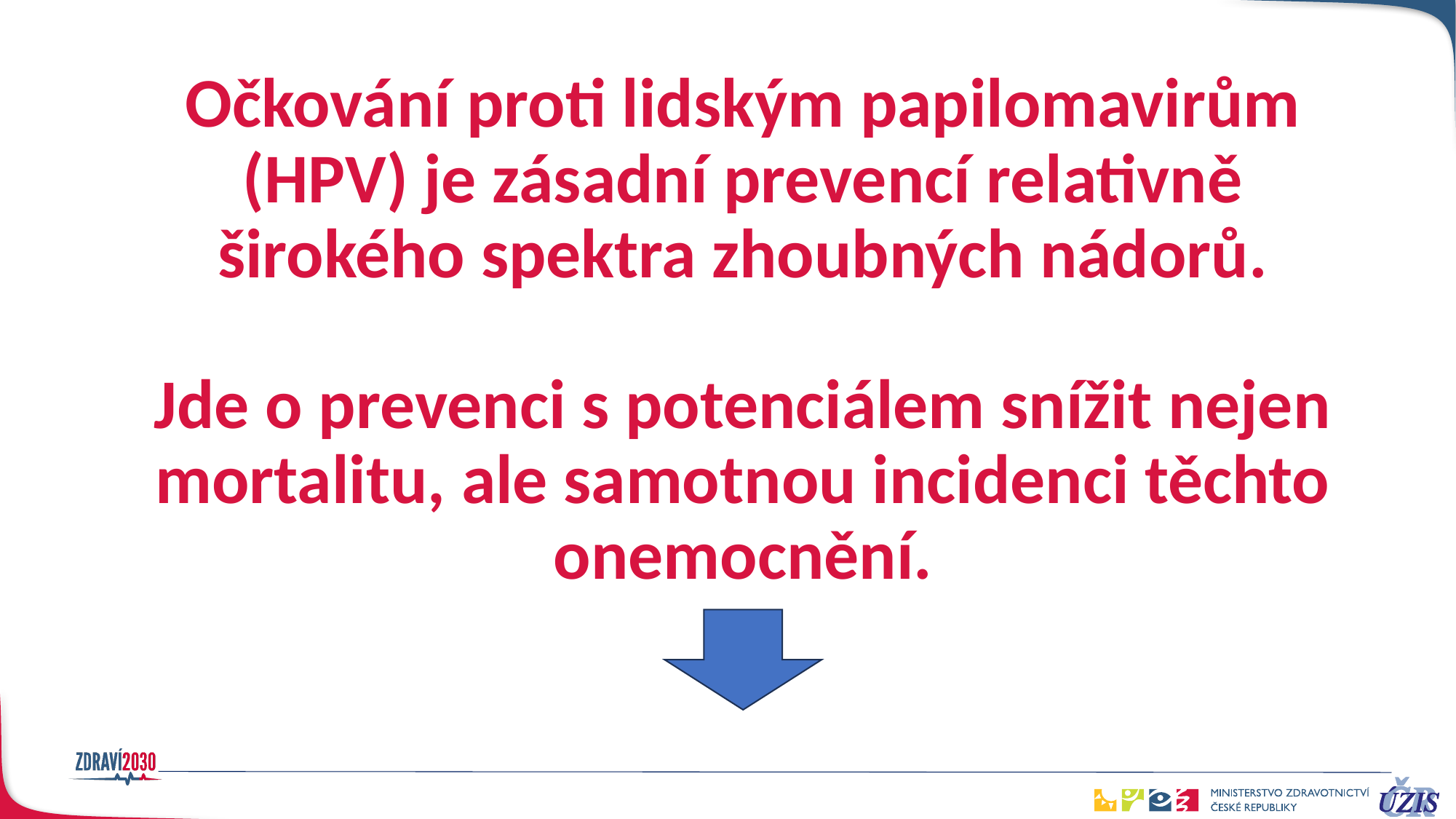

# Očkování proti lidským papilomavirům (HPV) je zásadní prevencí relativně širokého spektra zhoubných nádorů. Jde o prevenci s potenciálem snížit nejen mortalitu, ale samotnou incidenci těchto onemocnění.